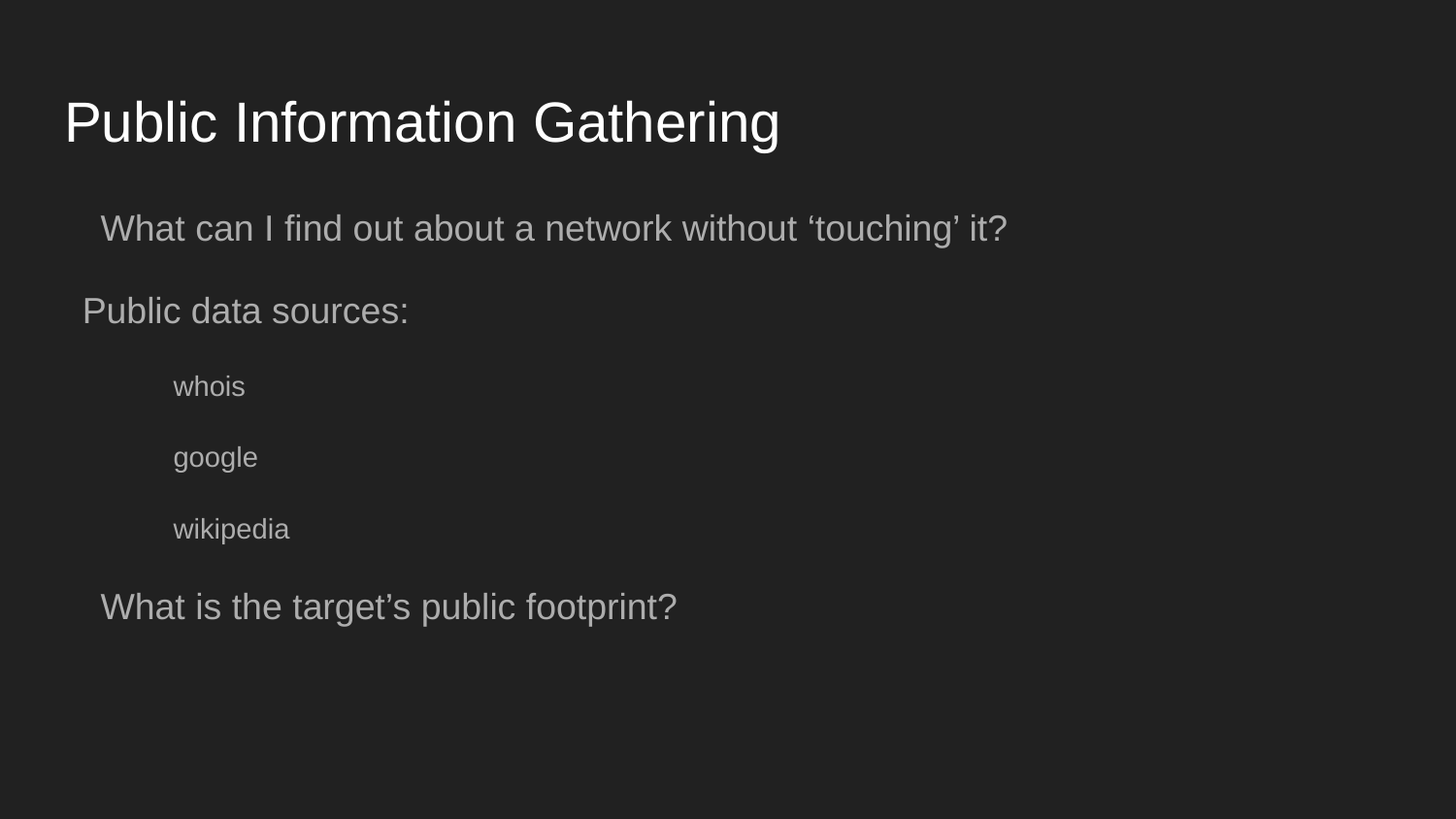

# Public Information Gathering
What can I find out about a network without ‘touching’ it?
Public data sources:
whois
google
wikipedia
What is the target’s public footprint?